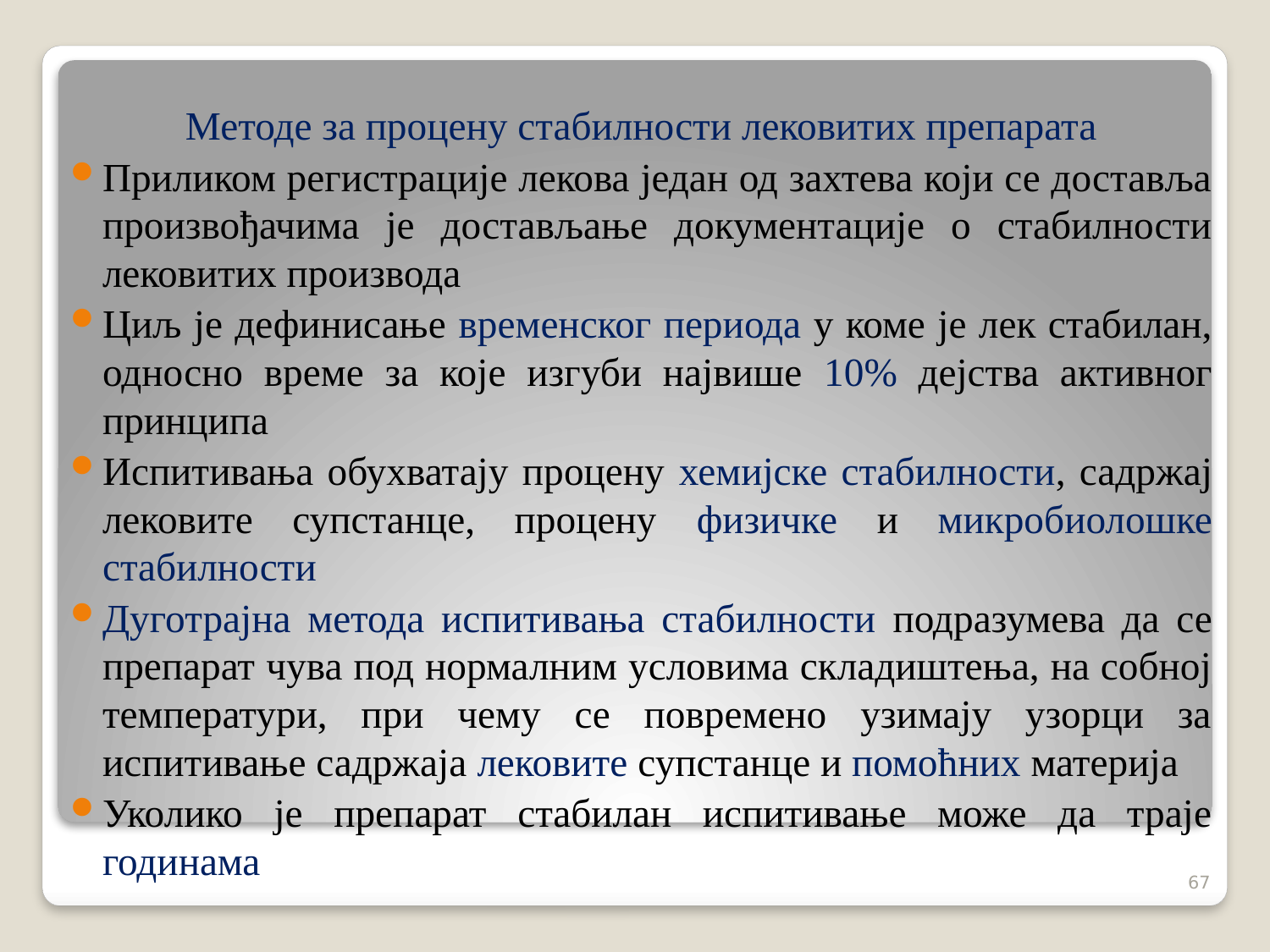

Методе за процену стабилности лековитих препарата
Приликом регистрације лекова један од захтева који се доставља произвођачима је достављање документације о стабилности лековитих производа
Циљ је дефинисање временског периода у коме је лек стабилан, односно време за које изгуби највише 10% дејства активног принципа
Испитивања обухватају процену хемијске стабилности, садржај лековите супстанце, процену физичке и микробиолошке стабилности
Дуготрајна метода испитивања стабилности подразумева да се препарат чува под нормалним условима складиштења, на собној температури, при чему се повремено узимају узорци за испитивање садржаја лековите супстанце и помоћних материја
Уколико је препарат стабилан испитивање може да траје годинама

67